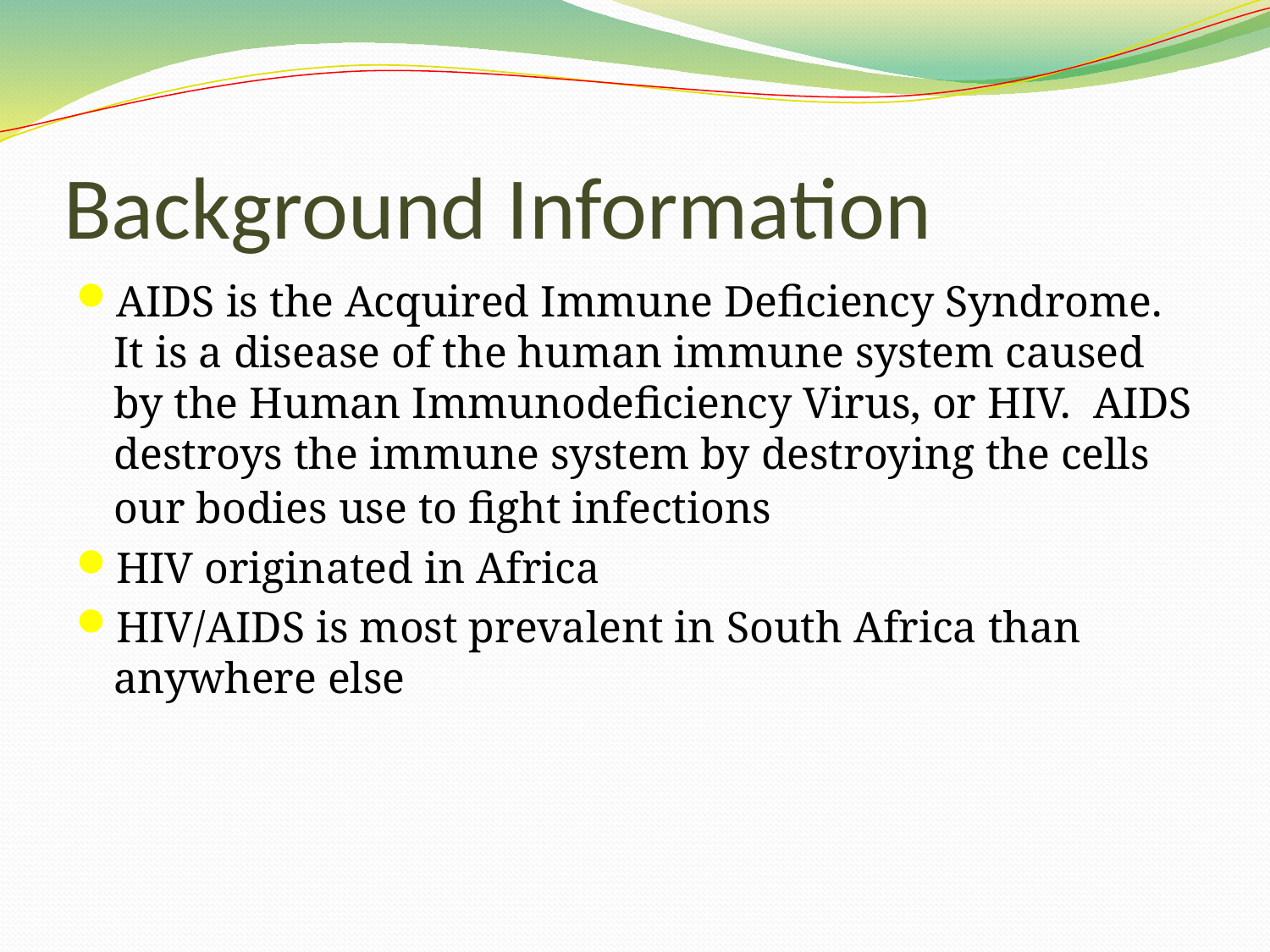

# Background Information
AIDS is the Acquired Immune Deficiency Syndrome. It is a disease of the human immune system caused by the Human Immunodeficiency Virus, or HIV.  AIDS destroys the immune system by destroying the cells our bodies use to fight infections
HIV originated in Africa
HIV/AIDS is most prevalent in South Africa than anywhere else